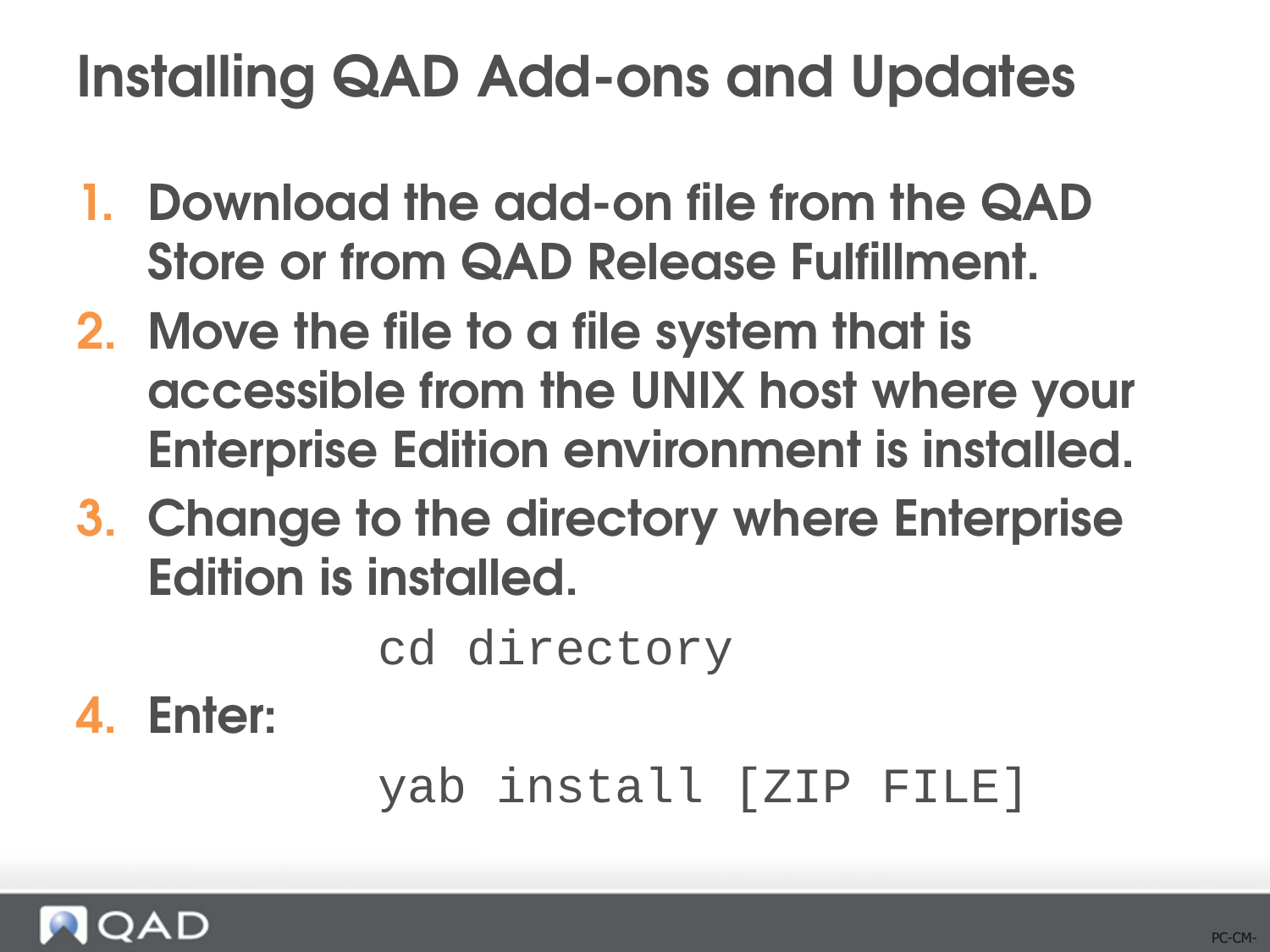

# Installing QAD Add-ons and Updates
Download the add-on file from the QAD Store or from QAD Release Fulfillment.
Move the file to a file system that is accessible from the UNIX host where your Enterprise Edition environment is installed.
Change to the directory where Enterprise Edition is installed.
			cd directory
Enter:
			yab install [ZIP FILE]
PC-CM-